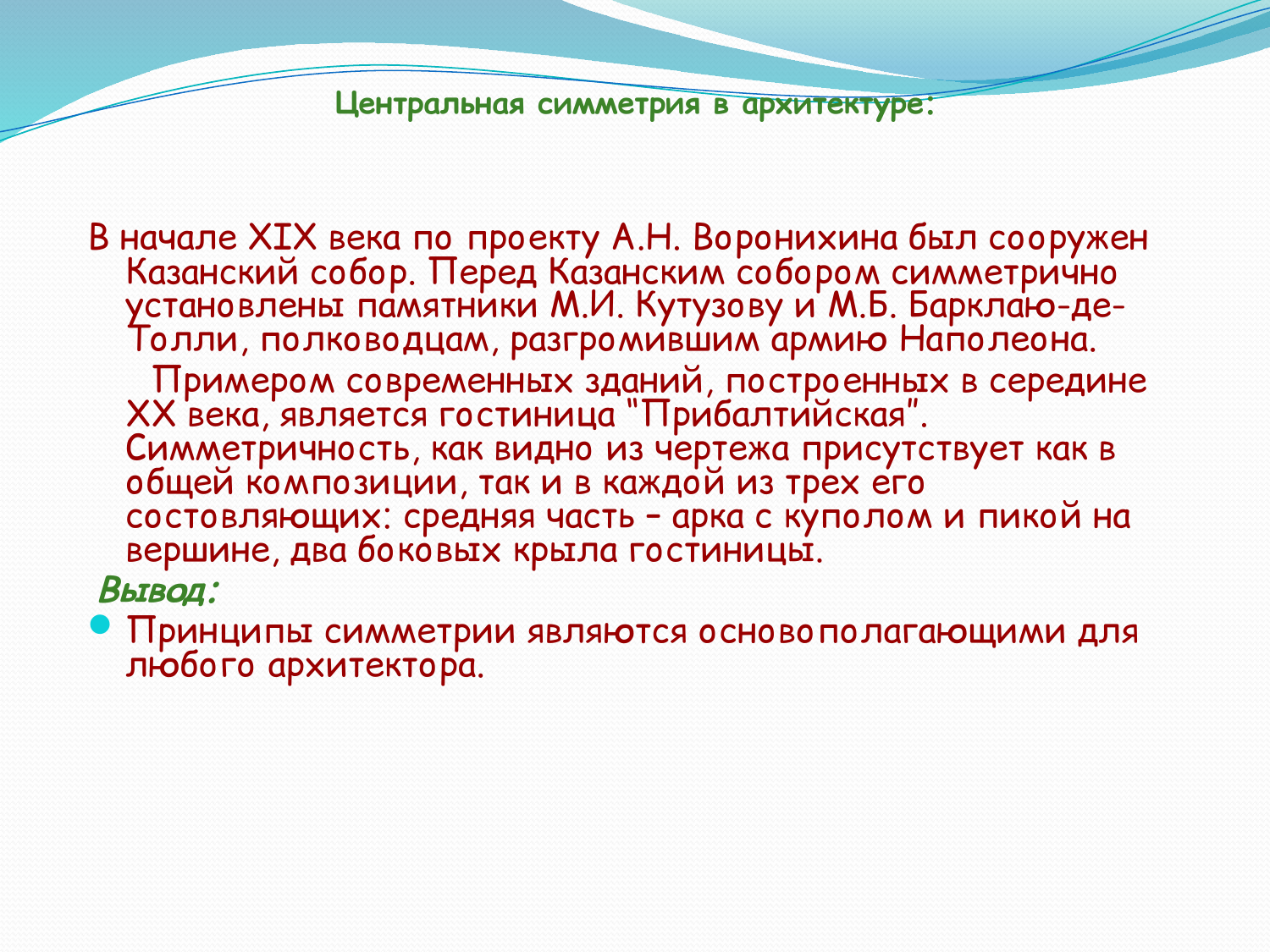

# Центральная симметрия в архитектуре:

В начале XIX века по проекту А.Н. Воронихина был сооружен Казанский собор. Перед Казанским собором симметрично установлены памятники М.И. Кутузову и М.Б. Барклаю-де-Толли, полководцам, разгромившим армию Наполеона.
      Примером современных зданий, построенных в середине ХХ века, является гостиница “Прибалтийская”. Симметричность, как видно из чертежа присутствует как в общей композиции, так и в каждой из трех его состовляющих: средняя часть – арка с куполом и пикой на вершине, два боковых крыла гостиницы.
 Вывод:
Принципы симметрии являются основополагающими для любого архитектора.